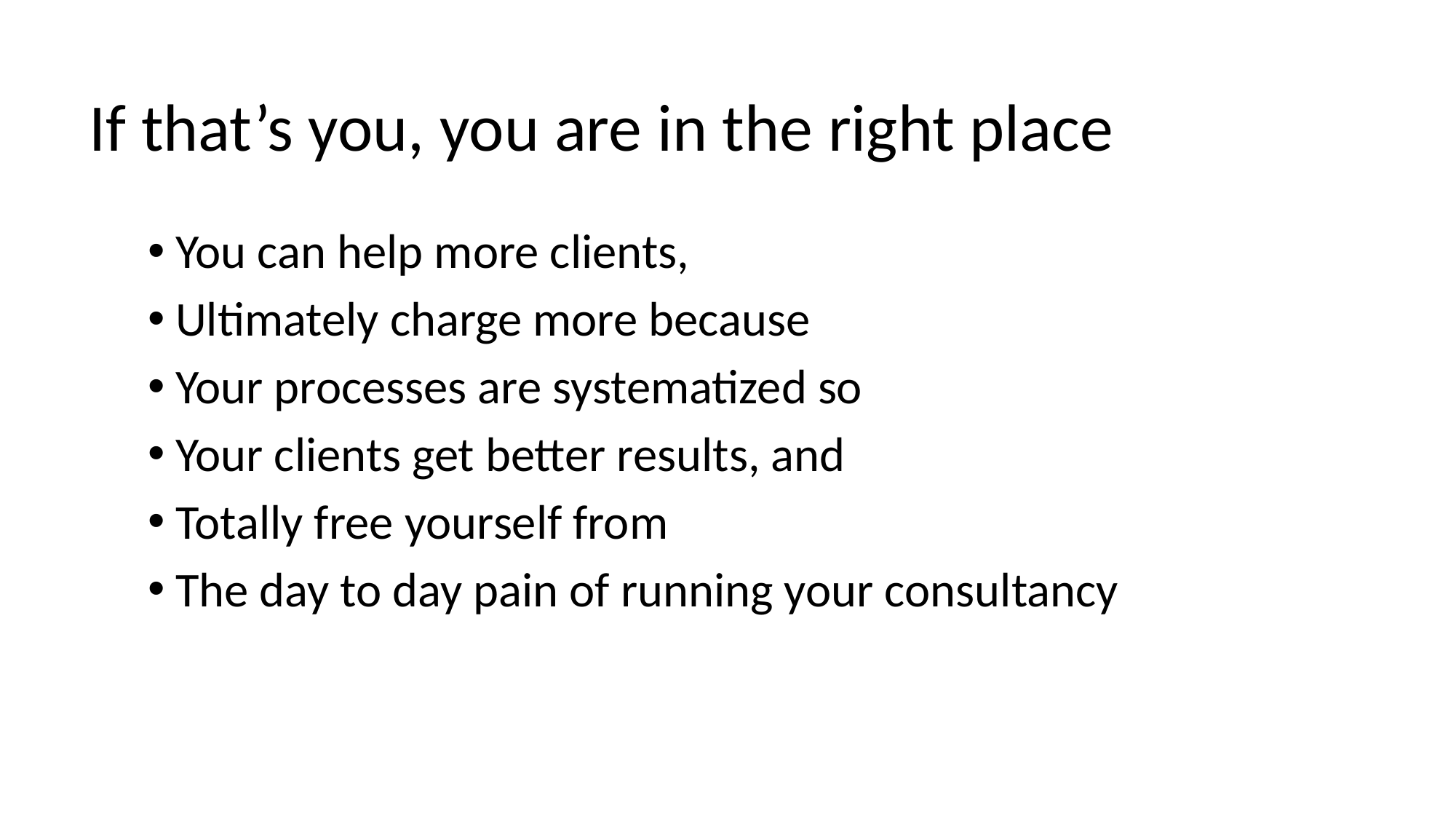

# If that’s you, you are in the right place
You can help more clients,
Ultimately charge more because
Your processes are systematized so
Your clients get better results, and
Totally free yourself from
The day to day pain of running your consultancy